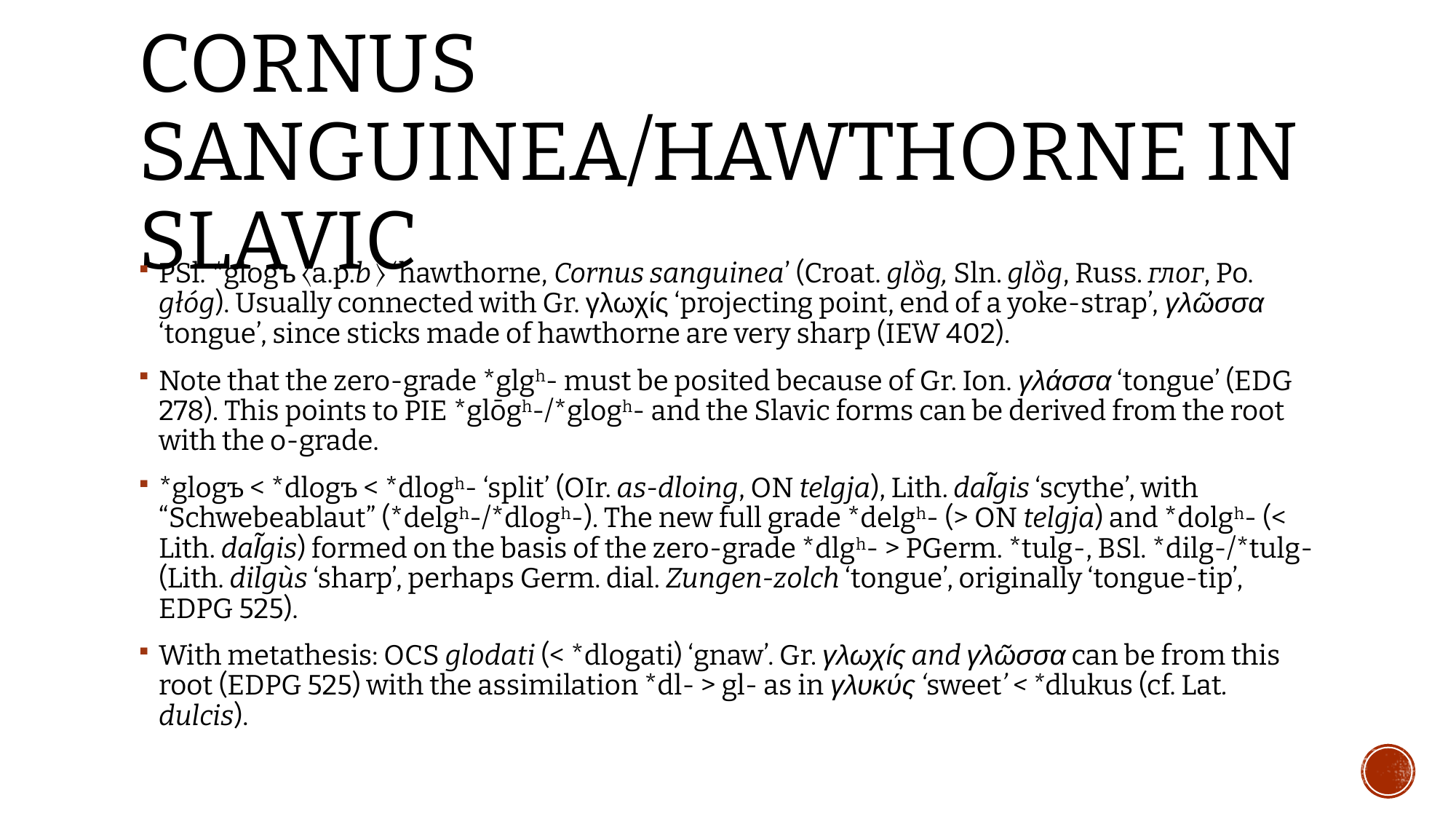

# Cornus sanguinea/hawthorne in slavic
PSl. *glogъ 〈a.p.b 〉 ‘hawthorne, Cornus sanguinea’ (Croat. glȍg, Sln. glȍg, Russ. глог, Po. głóg). Usually connected with Gr. γλωχίς ‘projecting point, end of a yoke-strap’, γλῶσσα ‘tongue’, since sticks made of hawthorne are very sharp (IEW 402).
Note that the zero-grade *glgh- must be posited because of Gr. Ion. γλάσσα ‘tongue’ (EDG 278). This points to PIE *glōgh-/*glogh- and the Slavic forms can be derived from the root with the o-grade.
*glogъ < *dlogъ < *dlogh- ‘split’ (OIr. as-dloing, ON telgja), Lith. dal͂gis ‘scythe’, with “Schwebeablaut” (*delgh-/*dlogh-). The new full grade *delgh- (> ON telgja) and *dolgh- (< Lith. dal͂gis) formed on the basis of the zero-grade *dlgh- > PGerm. *tulg-, BSl. *dilg-/*tulg- (Lith. dilgùs ‘sharp’, perhaps Germ. dial. Zungen-zolch ‘tongue’, originally ‘tongue-tip’, EDPG 525).
With metathesis: OCS glodati (< *dlogati) ‘gnaw’. Gr. γλωχίς and γλῶσσα can be from this root (EDPG 525) with the assimilation *dl- > gl- as in γλυκύς ‘sweet’ < *dlukus (cf. Lat. dulcis).